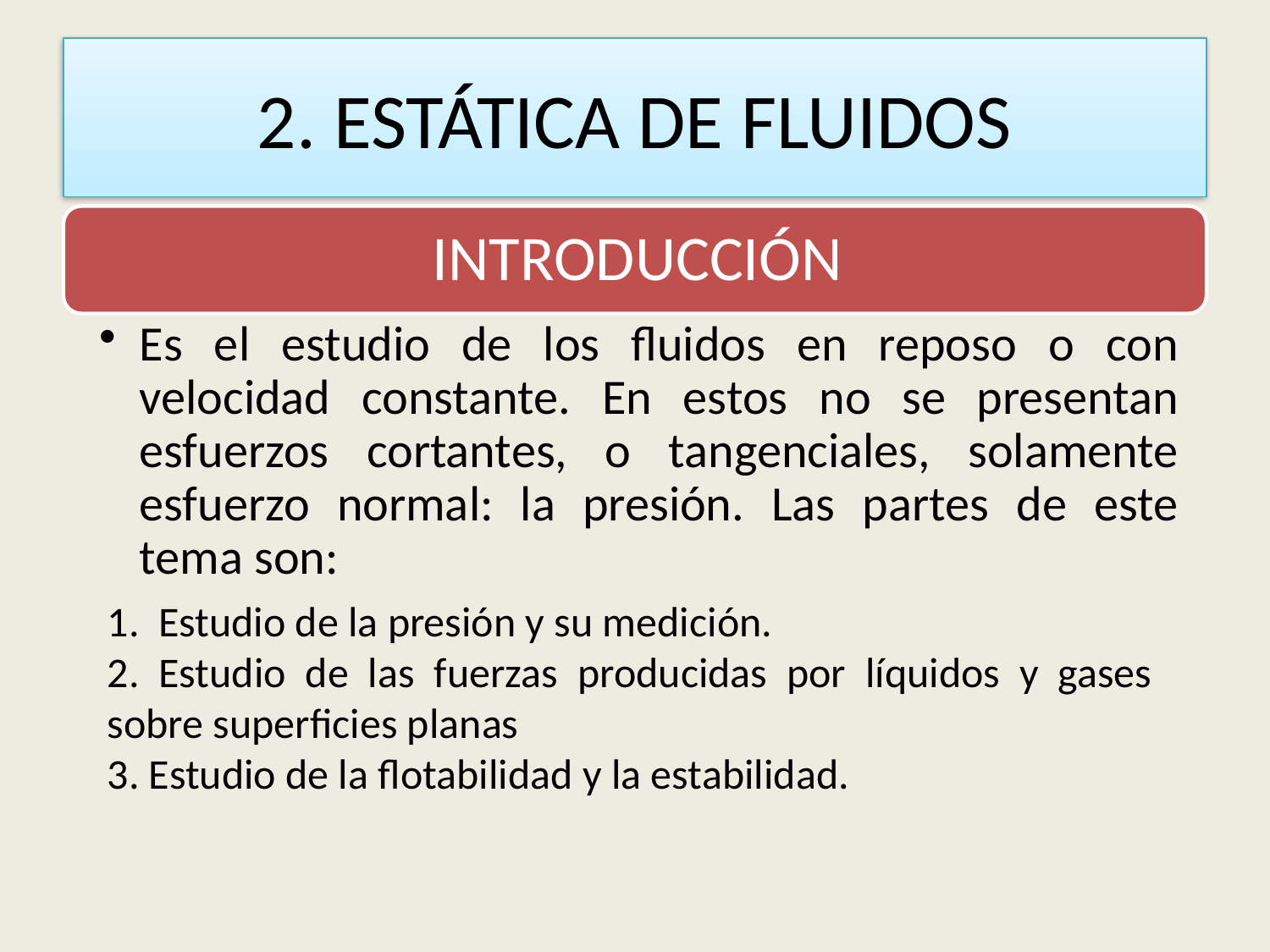

# 2. ESTÁTICA DE FLUIDOS
INTRODUCCIÓN
Es el estudio de los fluidos en reposo o con velocidad constante. En estos no se presentan esfuerzos cortantes, o tangenciales, solamente esfuerzo normal: la presión. Las partes de este tema son:

1.  Estudio de la presión y su medición.
2. Estudio de las fuerzas producidas por líquidos y gases sobre superficies planas
3. Estudio de la flotabilidad y la estabilidad.